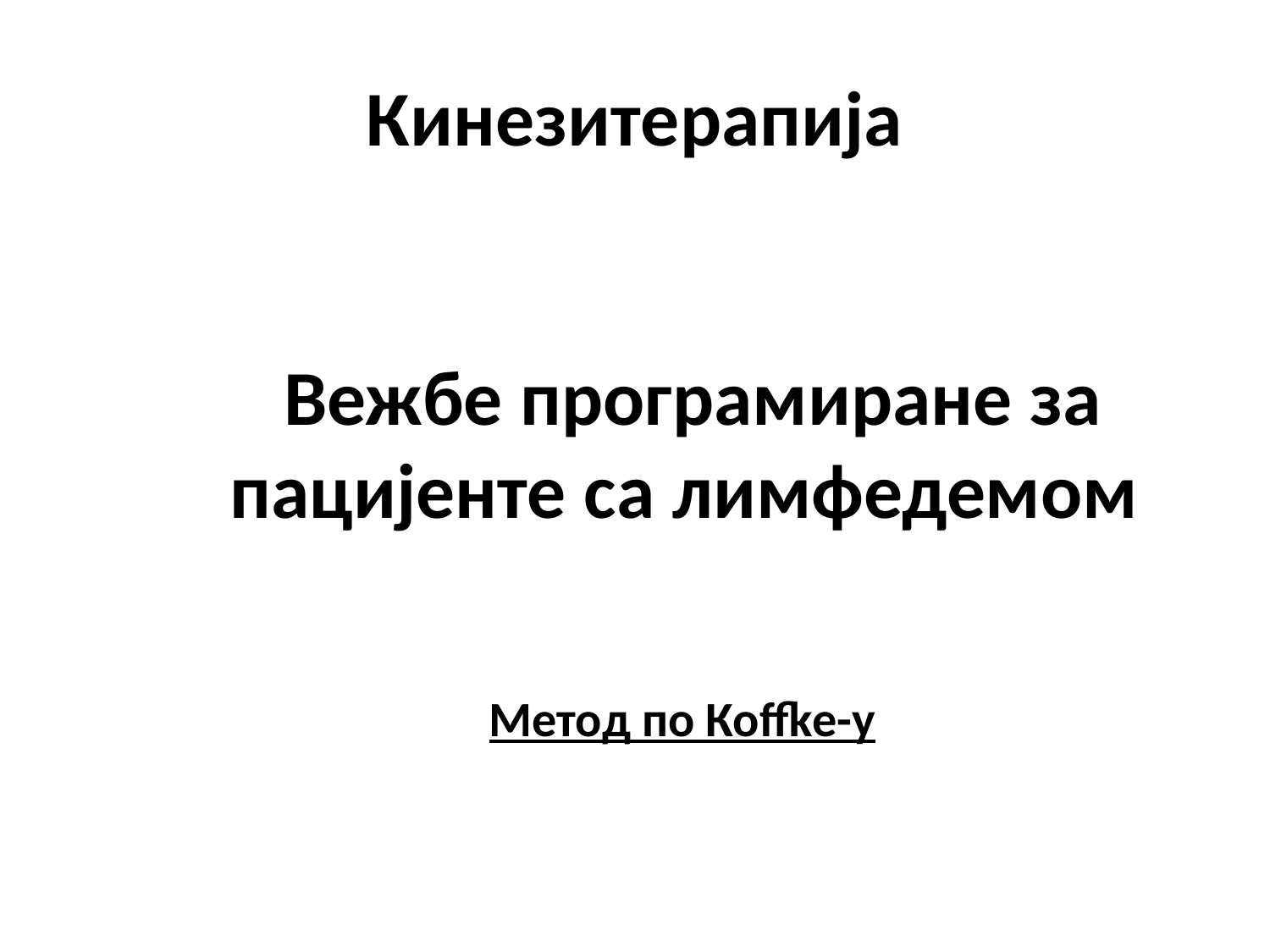

# Кинезитерапија Вежбе програмиране за пацијенте са лимфедемом
Метод по Коffke-у